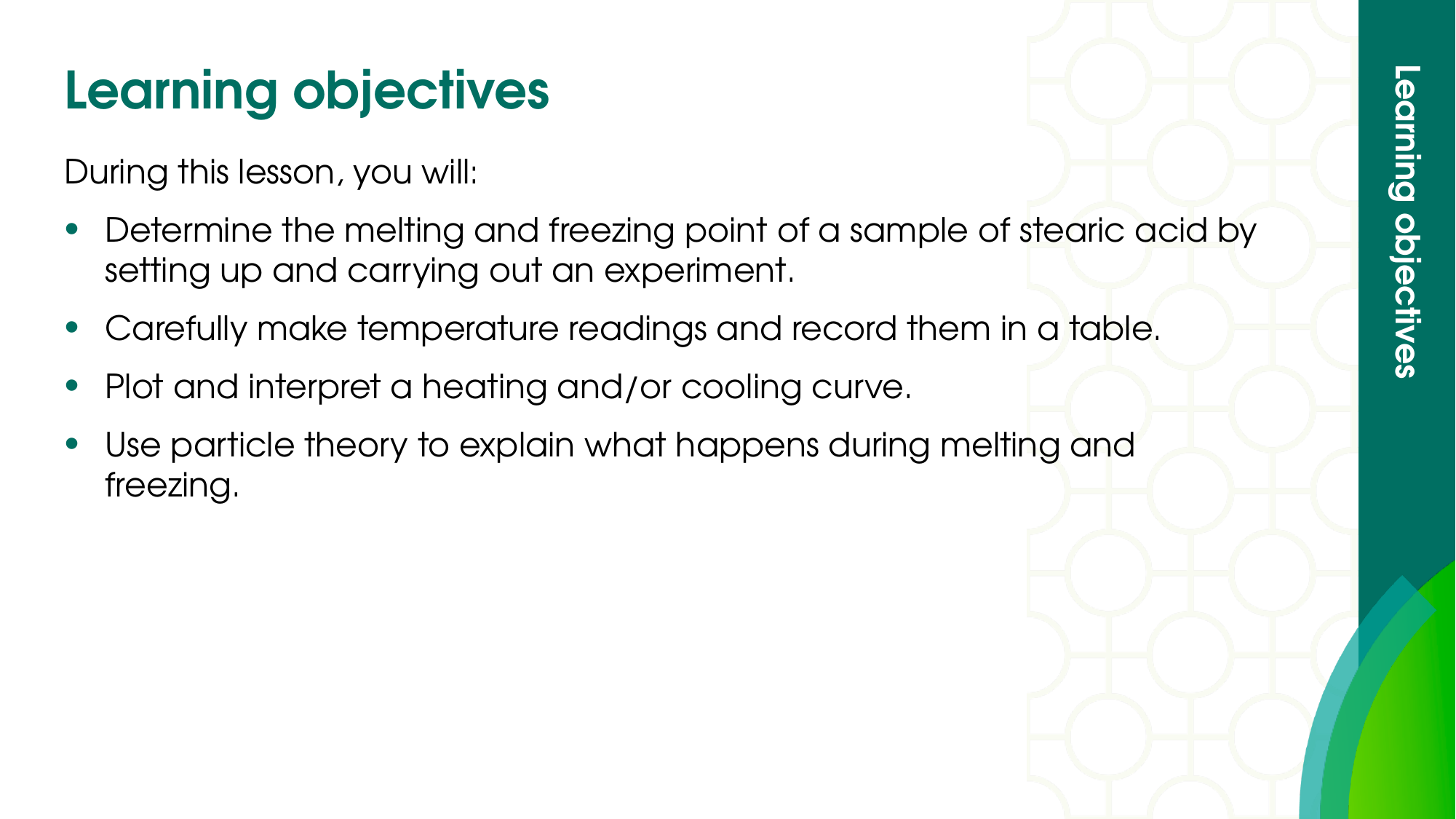

# Learning objectives
During this lesson, you will:
Determine the melting and freezing point of a sample of stearic acid by setting up and carrying out an experiment.
Carefully make temperature readings and record them in a table.
Plot and interpret a heating and/or cooling curve.
Use particle theory to explain what happens during melting and freezing.
Learning objectives